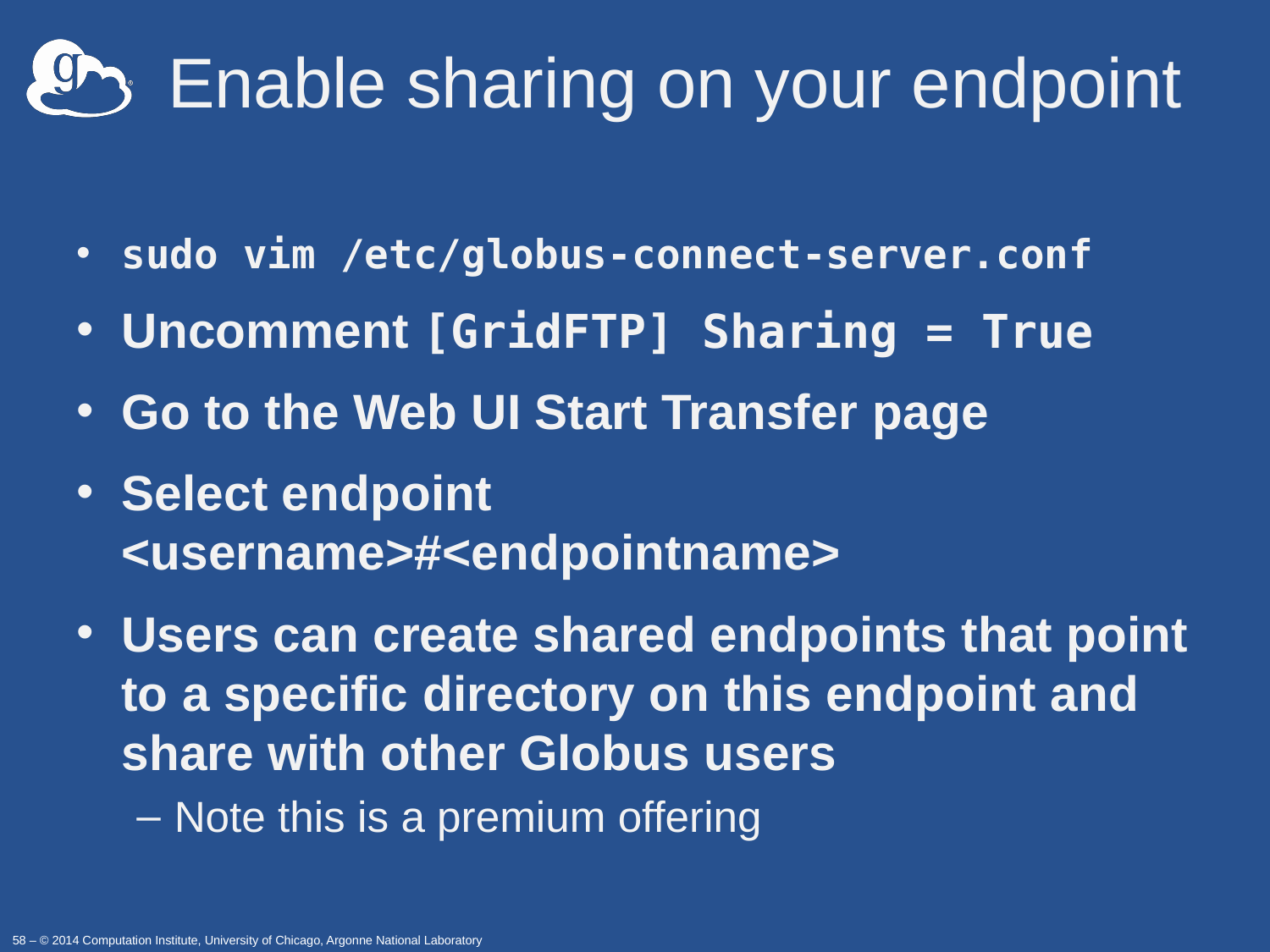

# Enable sharing on your endpoint
sudo vim /etc/globus-connect-server.conf
Uncomment [GridFTP] Sharing = True
Go to the Web UI Start Transfer page
Select endpoint <username>#<endpointname>
Users can create shared endpoints that point to a specific directory on this endpoint and share with other Globus users
Note this is a premium offering
58 – © 2014 Computation Institute, University of Chicago, Argonne National Laboratory